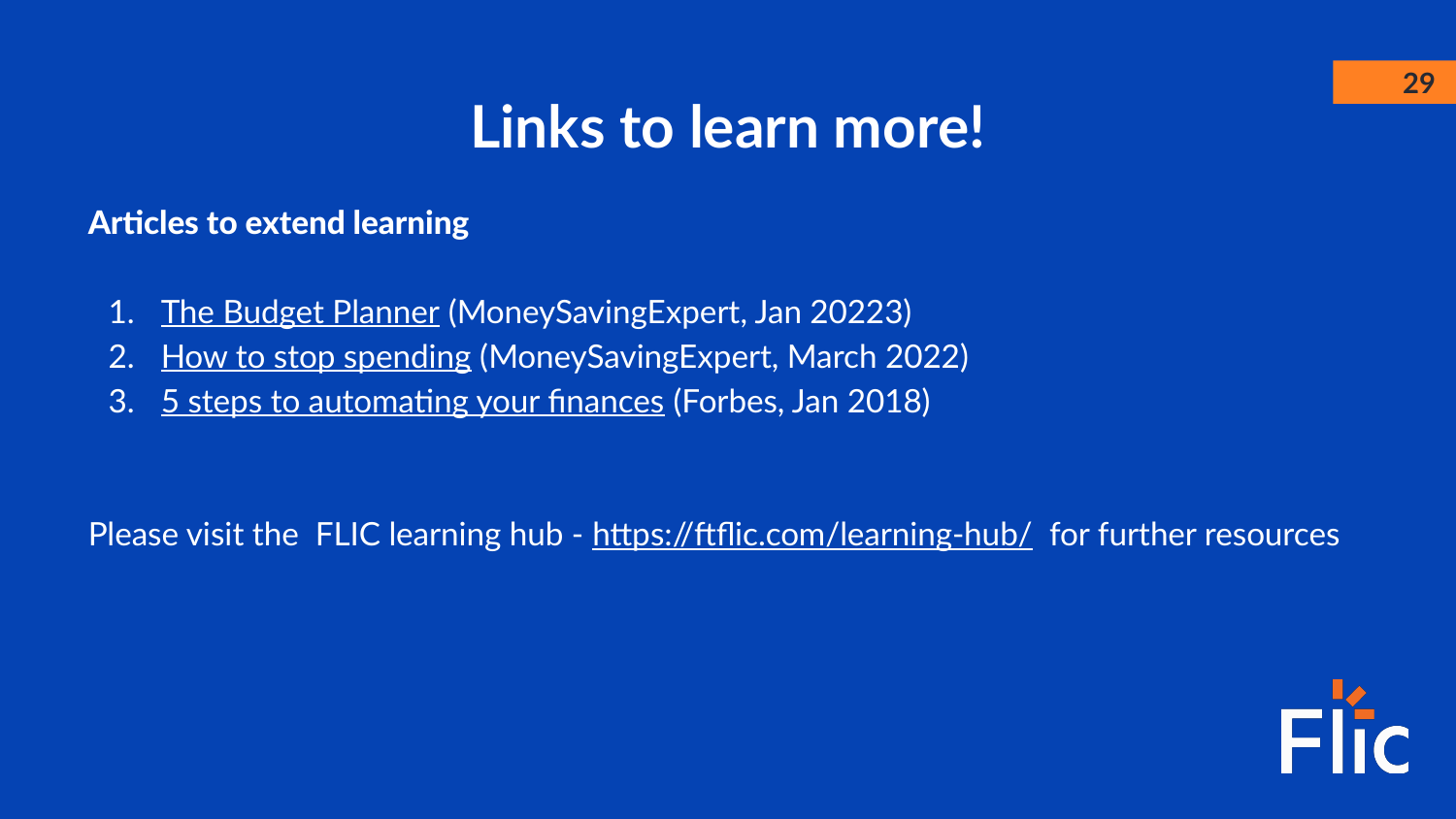

29
Links to learn more!
Articles to extend learning

The Budget Planner (MoneySavingExpert, Jan 20223)
How to stop spending (MoneySavingExpert, March 2022)
5 steps to automating your finances (Forbes, Jan 2018)

Please visit the  FLIC learning hub - https://ftflic.com/learning-hub/  for further resources